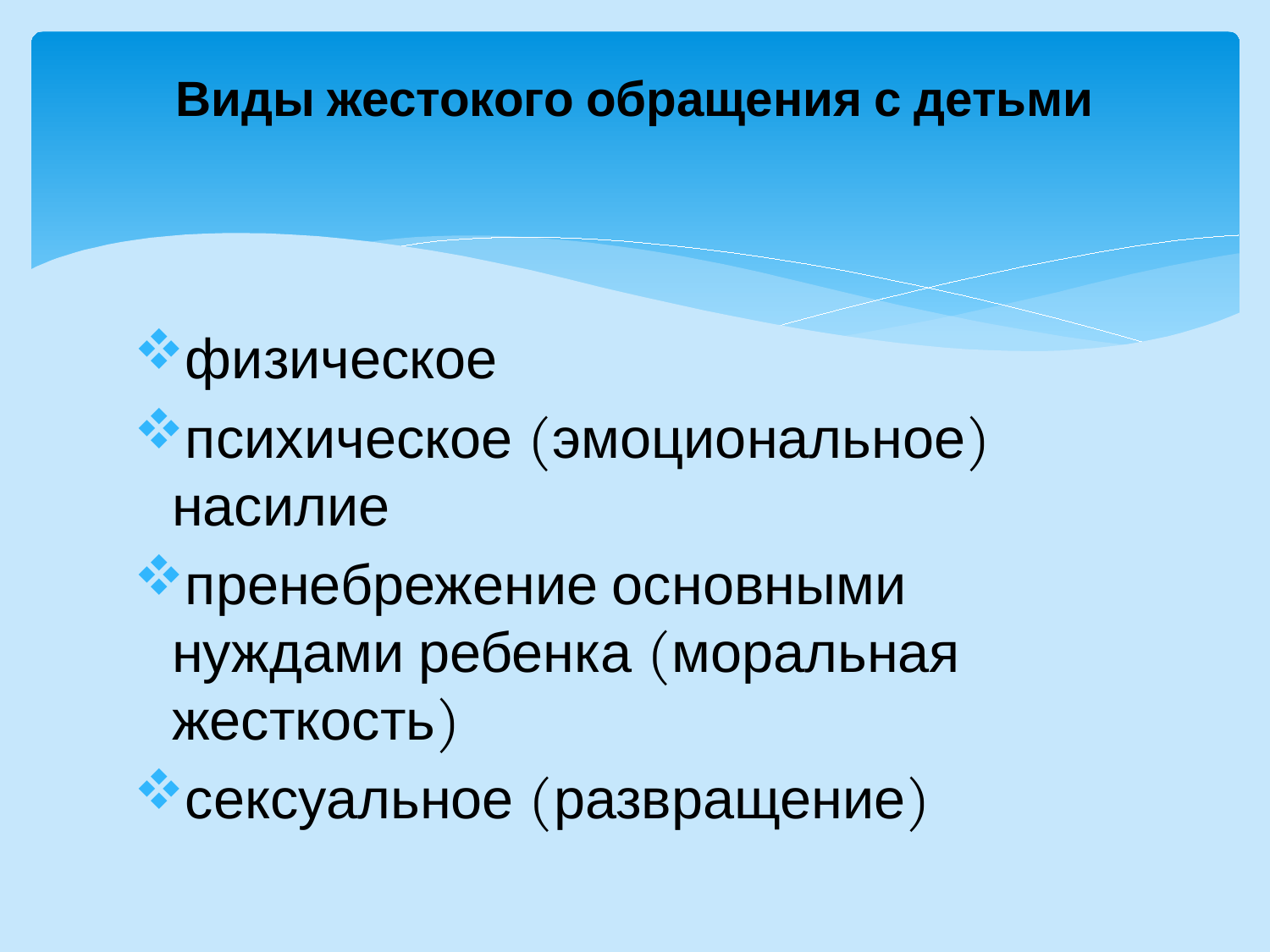

# Виды жестокого обращения с детьми
физическое
психическое (эмоциональное) насилие
пренебрежение основными нуждами ребенка (моральная жесткость)
сексуальное (развращение)